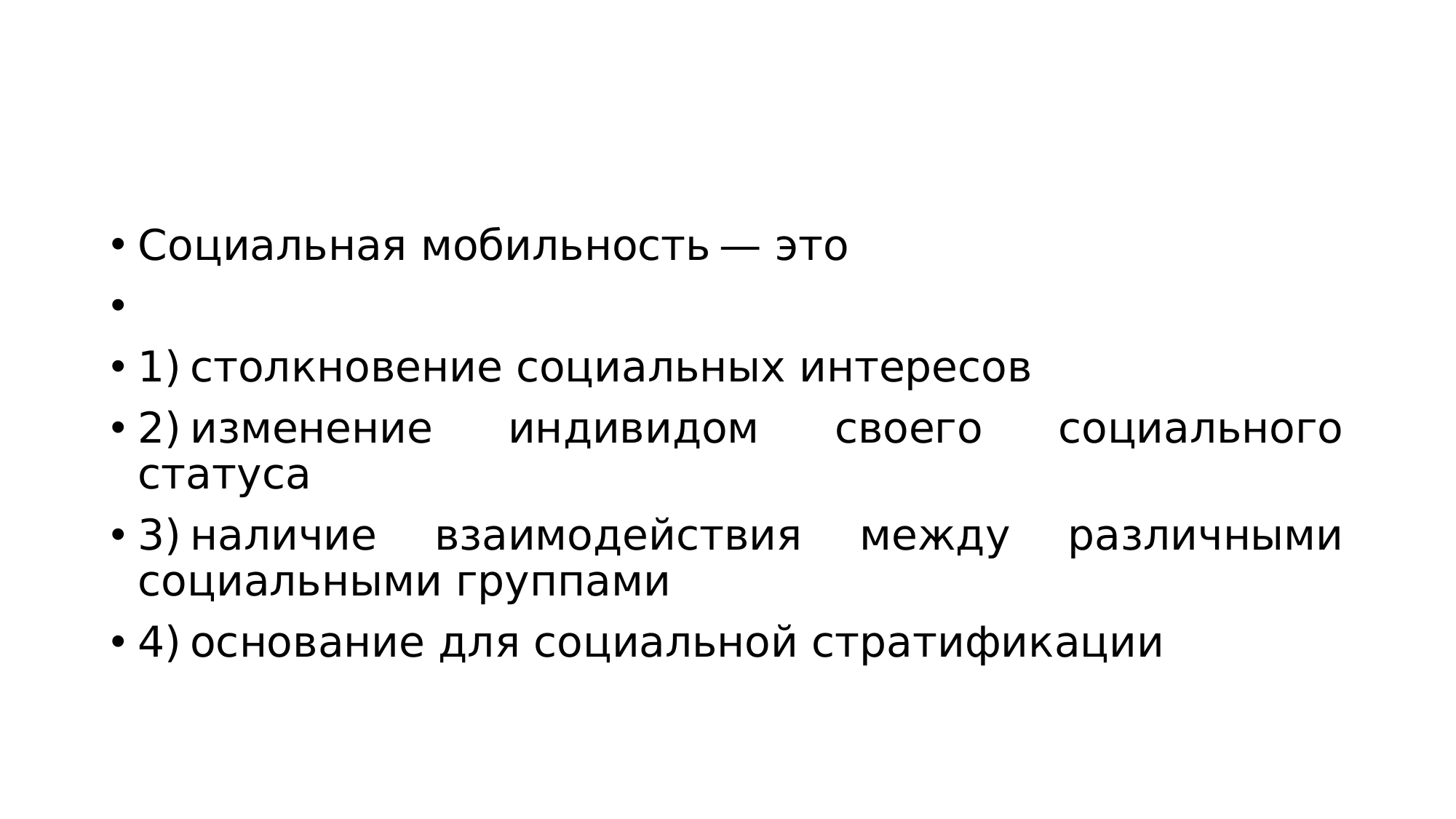

#
Социальная мобильность — это

1) столкновение социальных интересов
2) изменение индивидом своего социального статуса
3) наличие взаимодействия между различными социальными группами
4) основание для социальной стратификации